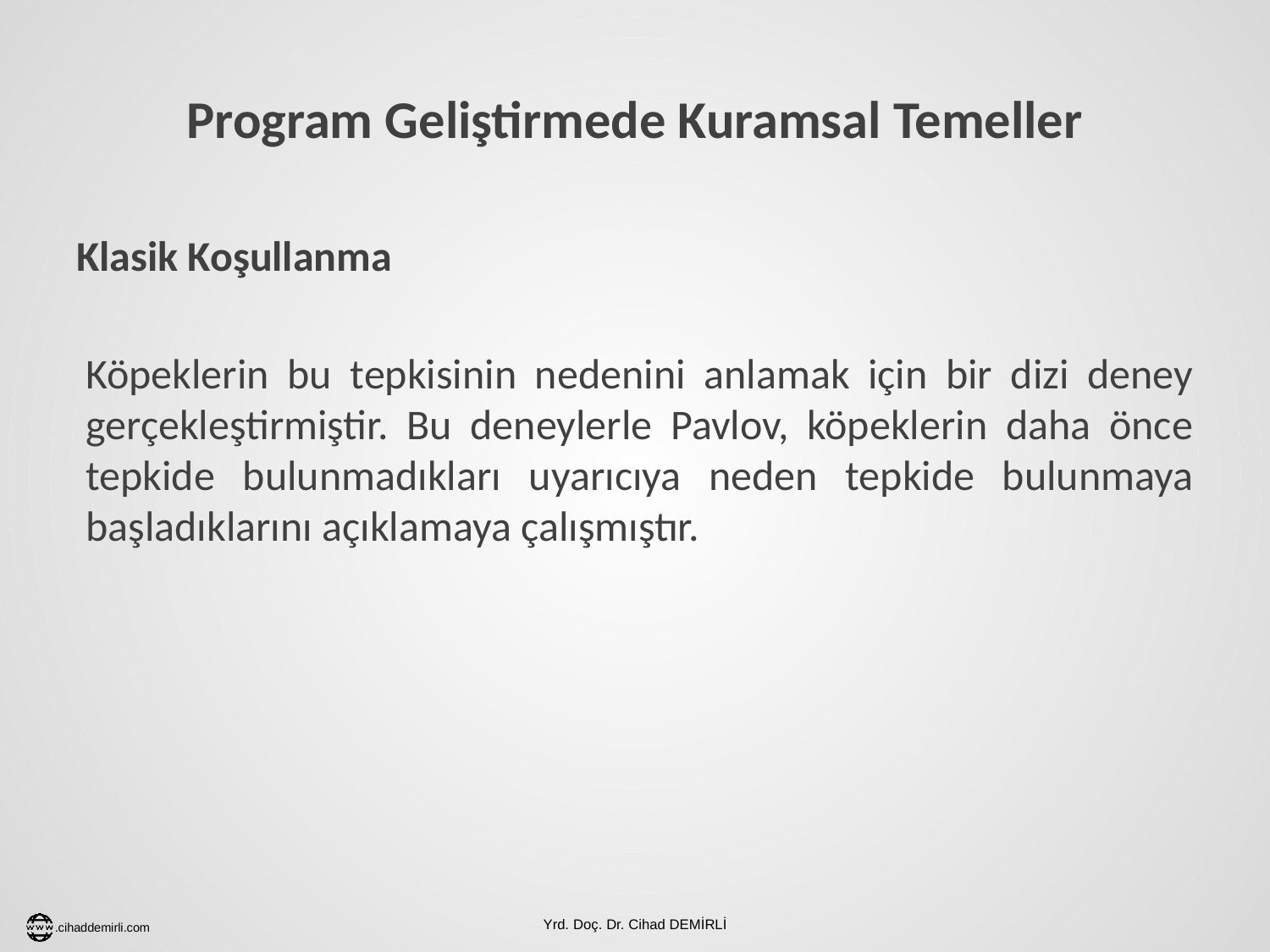

# Program Geliştirmede Kuramsal Temeller
Klasik Koşullanma

Köpeklerin bu tepkisinin nedenini anlamak için bir dizi deney gerçekleştirmiştir. Bu deneylerle Pavlov, köpeklerin daha önce tepkide bulunmadıkları uyarıcıya neden tepkide bulunmaya başladıklarını açıklamaya çalışmıştır.